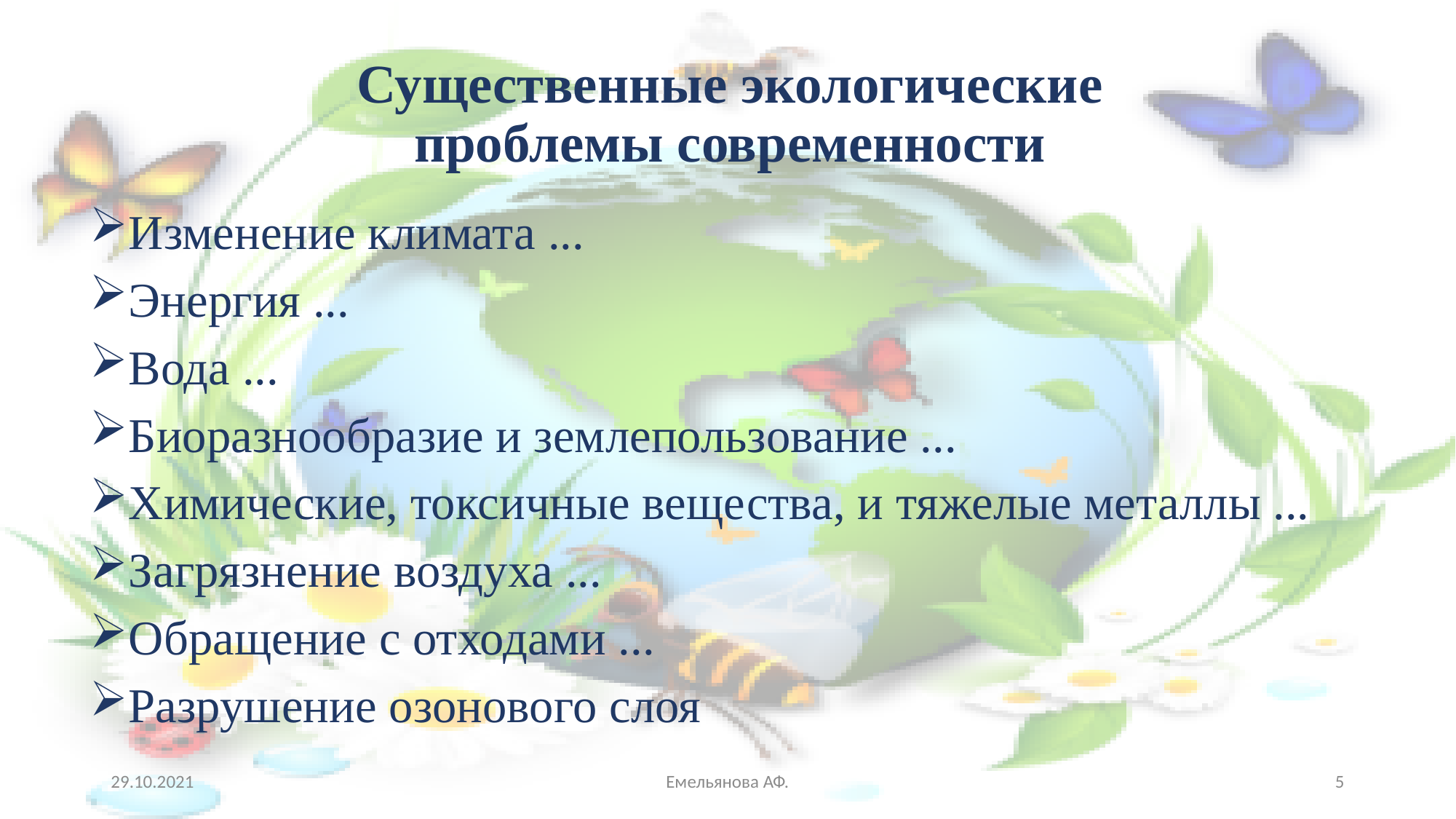

# Существенные экологические проблемы современности
Изменение климата ...
Энергия ...
Вода ...
Биоразнообразие и землепользование ...
Химические, токсичные вещества, и тяжелые металлы ...
Загрязнение воздуха ...
Обращение с отходами ...
Разрушение озонового слоя
29.10.2021
Емельянова АФ.
5